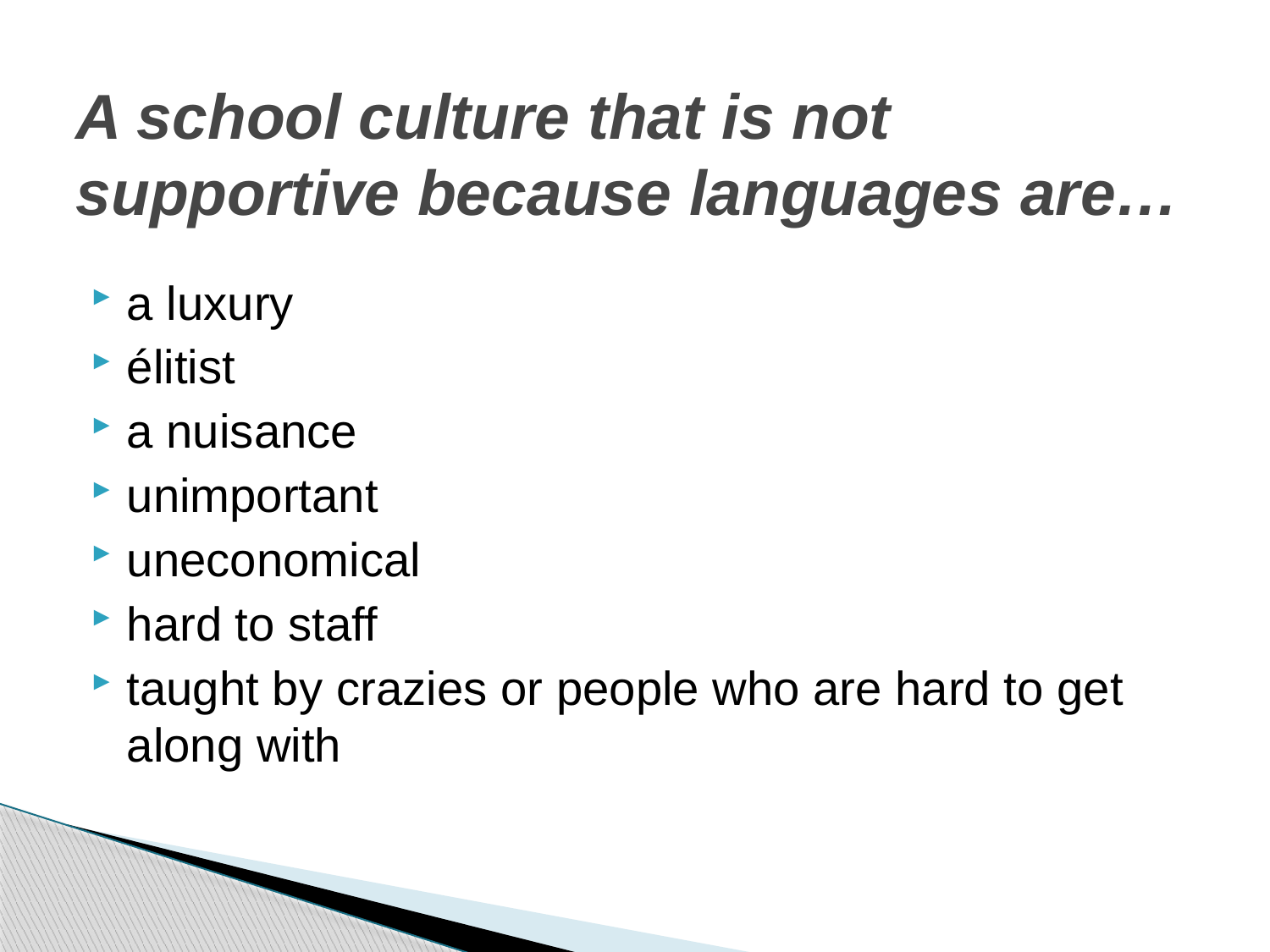

# A school culture that is not supportive because languages are…
a luxury
élitist
a nuisance
unimportant
uneconomical
hard to staff
taught by crazies or people who are hard to get along with